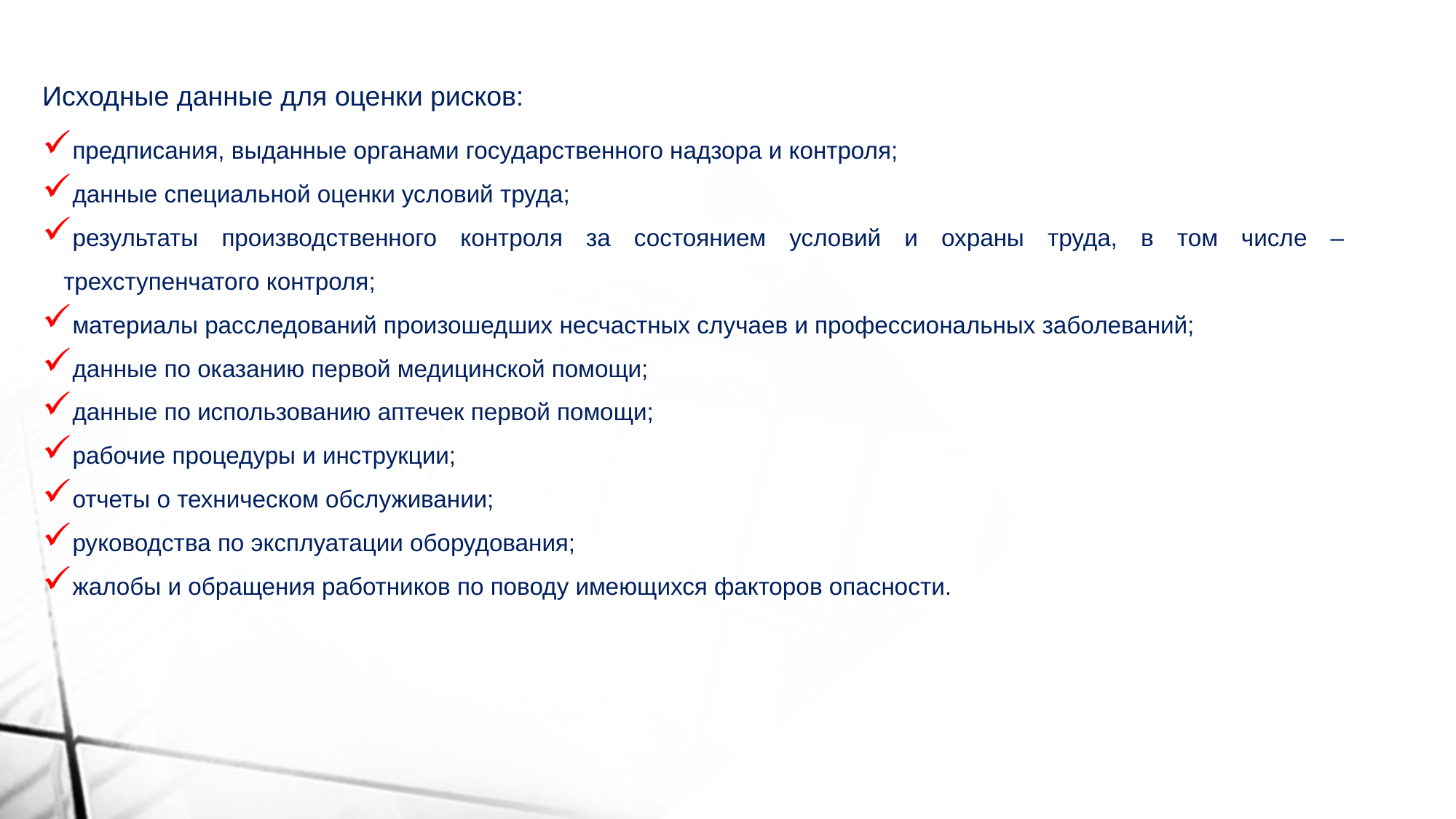

Исходные данные для оценки рисков:
предписания, выданные органами государственного надзора и контроля;
данные специальной оценки условий труда;
результаты производственного контроля за состоянием условий и охраны труда, в том числе – трехступенчатого контроля;
материалы расследований произошедших несчастных случаев и профессиональных заболеваний;
данные по оказанию первой медицинской помощи;
данные по использованию аптечек первой помощи;
рабочие процедуры и инструкции;
отчеты о техническом обслуживании;
руководства по эксплуатации оборудования;
жалобы и обращения работников по поводу имеющихся факторов опасности.